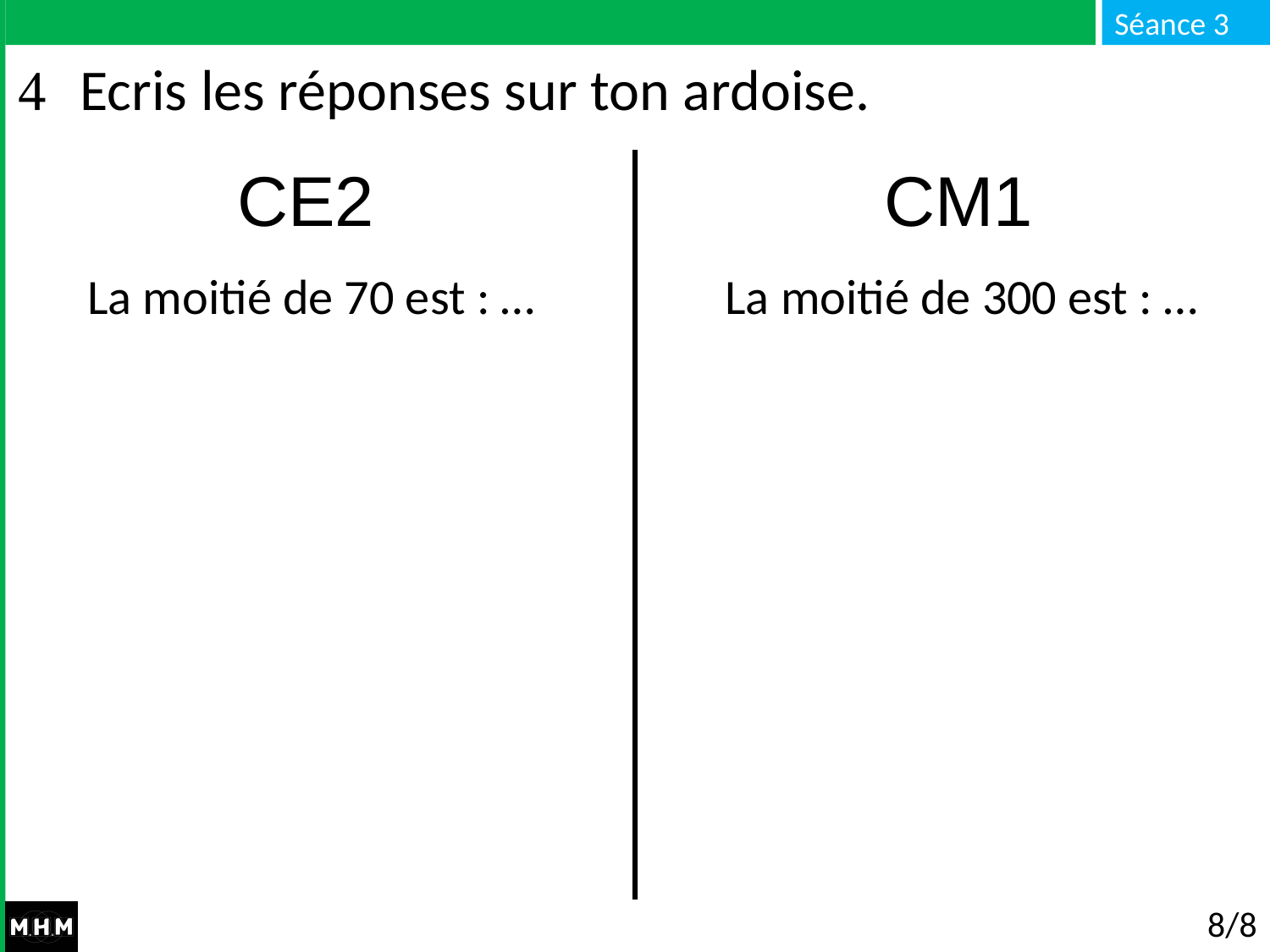

# Ecris les réponses sur ton ardoise.
CE2                          CM1

La moitié de 70 est : …

La moitié de 300 est : …

8/8